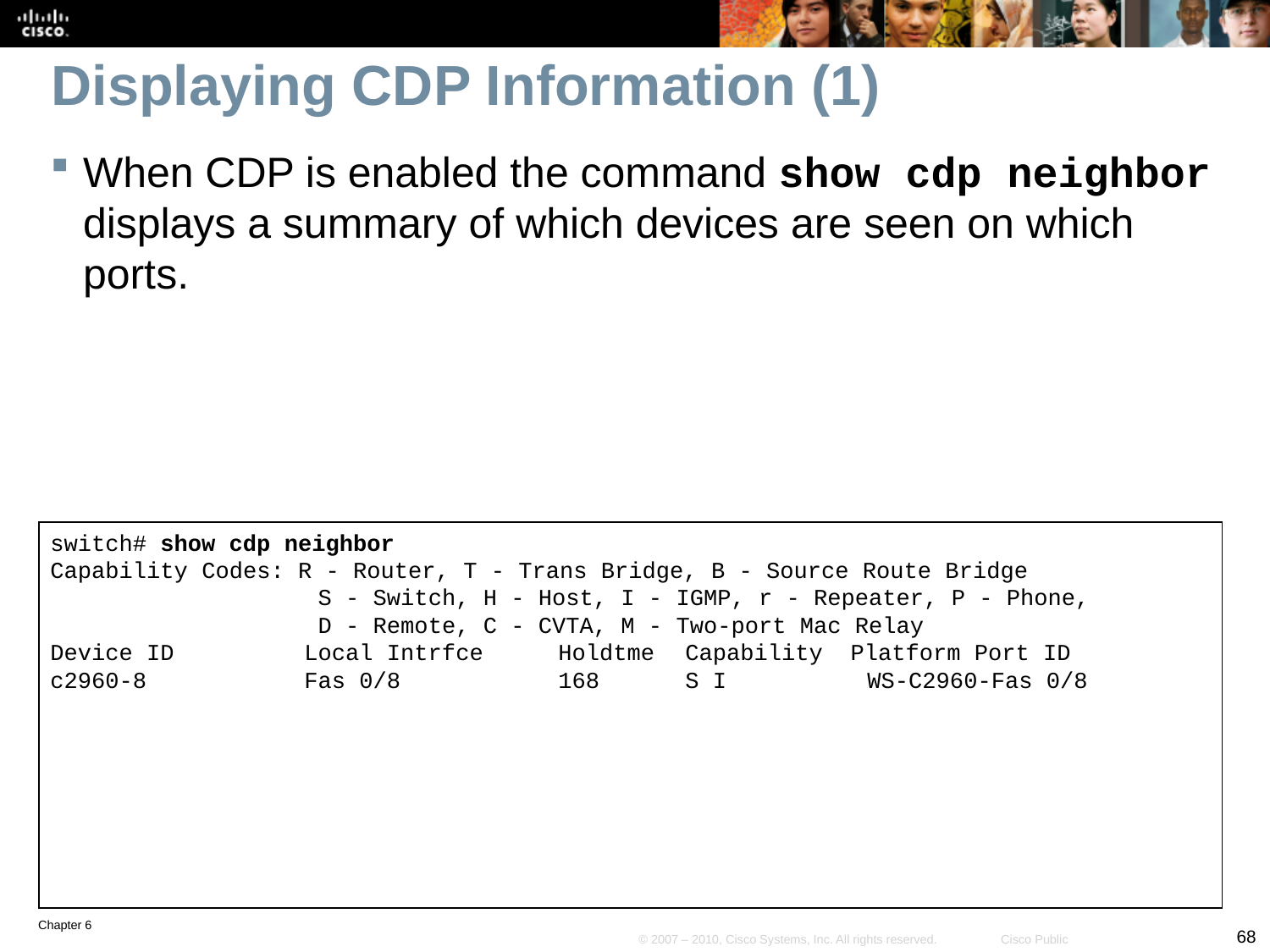

# Displaying CDP Information (1)
When CDP is enabled the command show cdp neighbor displays a summary of which devices are seen on which ports.
switch# show cdp neighbor
Capability Codes: R - Router, T - Trans Bridge, B - Source Route Bridge
		 S - Switch, H - Host, I - IGMP, r - Repeater, P - Phone,
		 D - Remote, C - CVTA, M - Two-port Mac Relay
Device ID 	Local Intrfce 	Holdtme 	Capability  Platform Port ID
c2960-8 		Fas 0/8 		168 	S I 	    WS-C2960-Fas 0/8